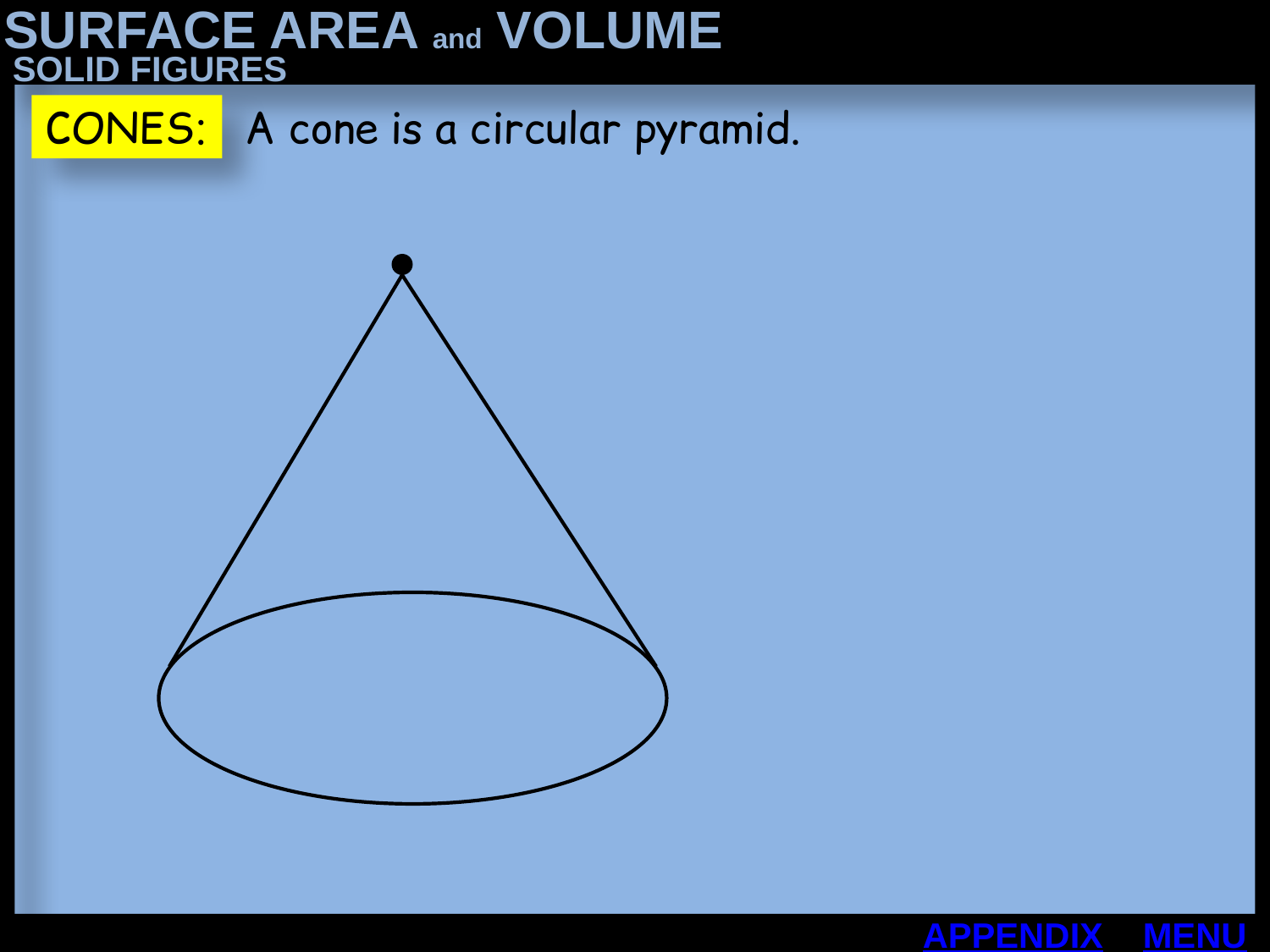

SURFACE AREA and VOLUME
SOLID FIGURES
CONES:
A cone is a circular pyramid.

APPENDIX
MENU